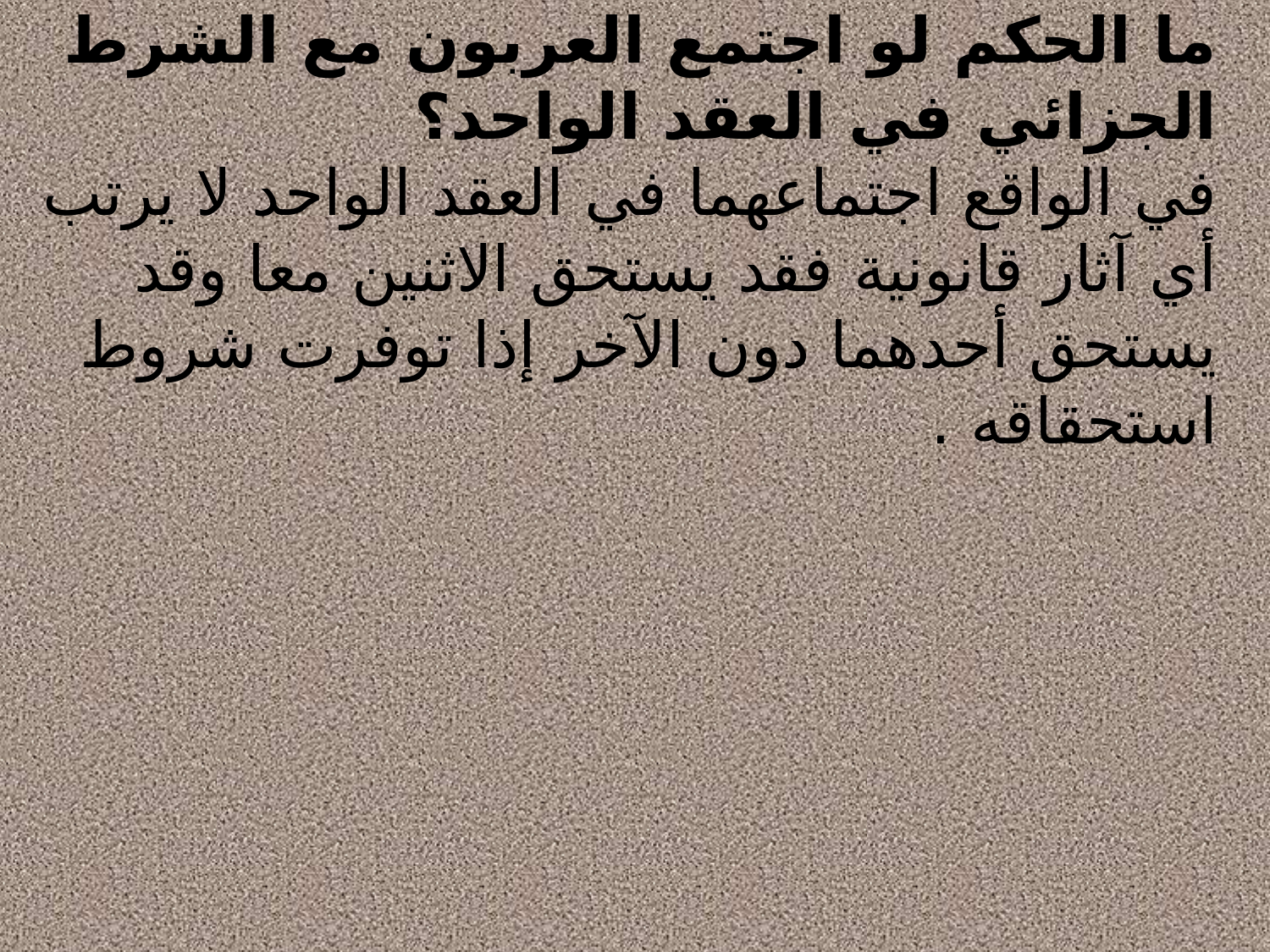

# ما الحكم لو اجتمع العربون مع الشرط الجزائي في العقد الواحد؟ في الواقع اجتماعهما في العقد الواحد لا يرتب أي آثار قانونية فقد يستحق الاثنين معا وقد يستحق أحدهما دون الآخر إذا توفرت شروط استحقاقه .